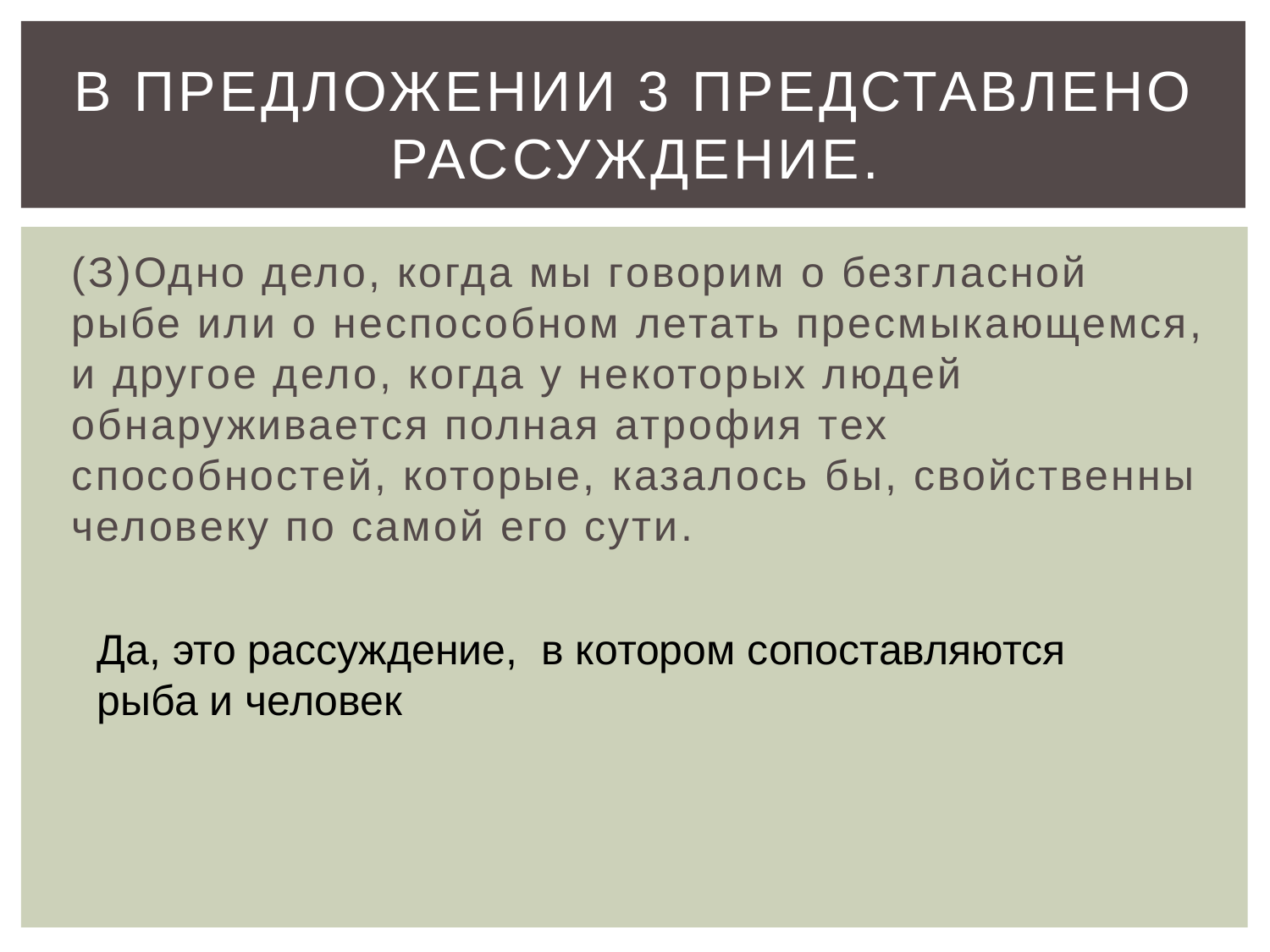

# В предложении 3 представлено рассуждение.
(З)Одно дело, когда мы говорим о безгласной рыбе или о неспособном летать пресмыкающемся, и другое дело, когда у некоторых людей обнаруживается полная атрофия тех способностей, которые, казалось бы, свойственны человеку по самой его сути.
Да, это рассуждение,  в котором сопоставляются рыба и человек